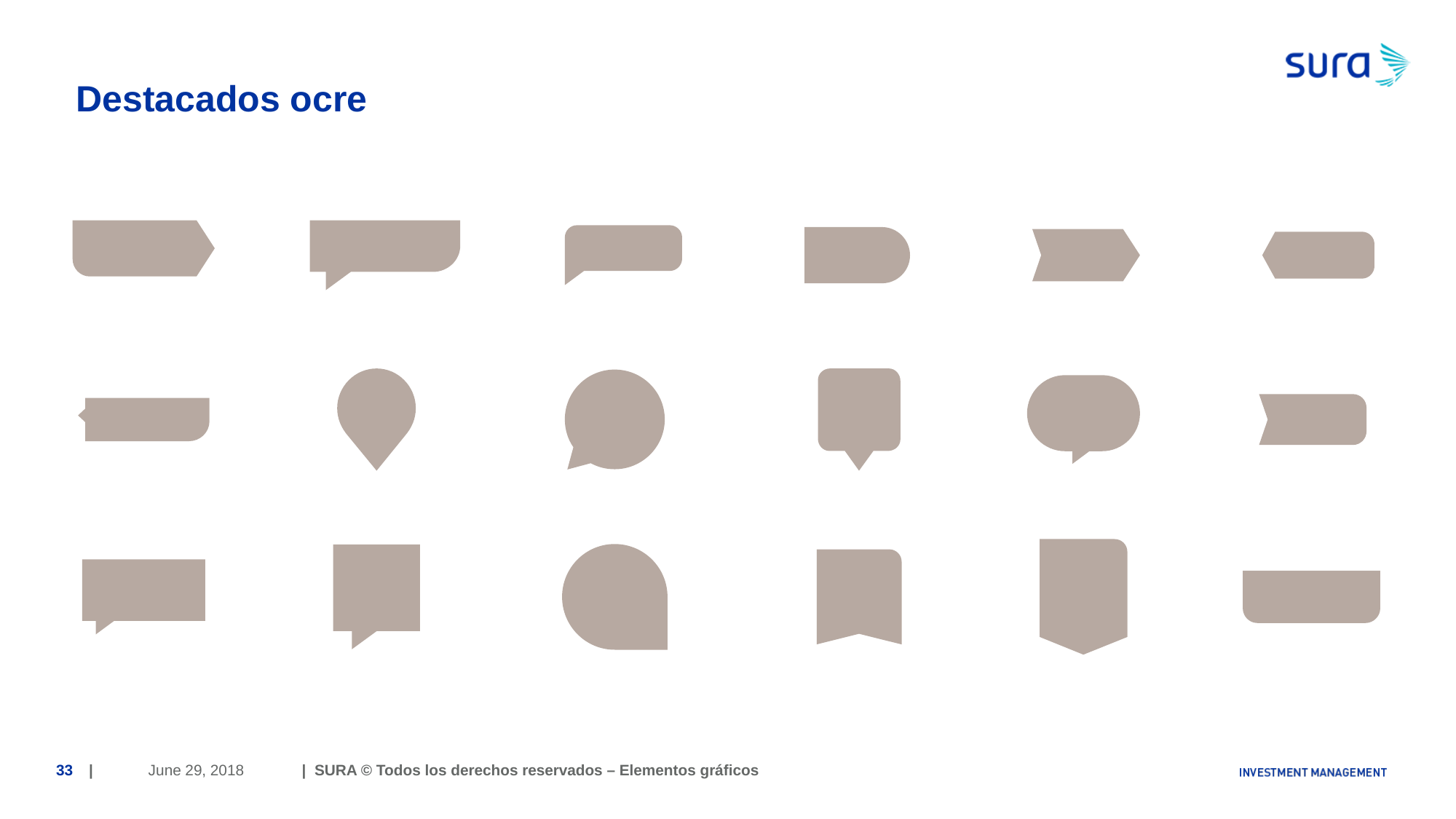

# Destacados ocre

June 29, 2018
33
|                                                  |  SURA © Todos los derechos reservados – Elementos gráficos